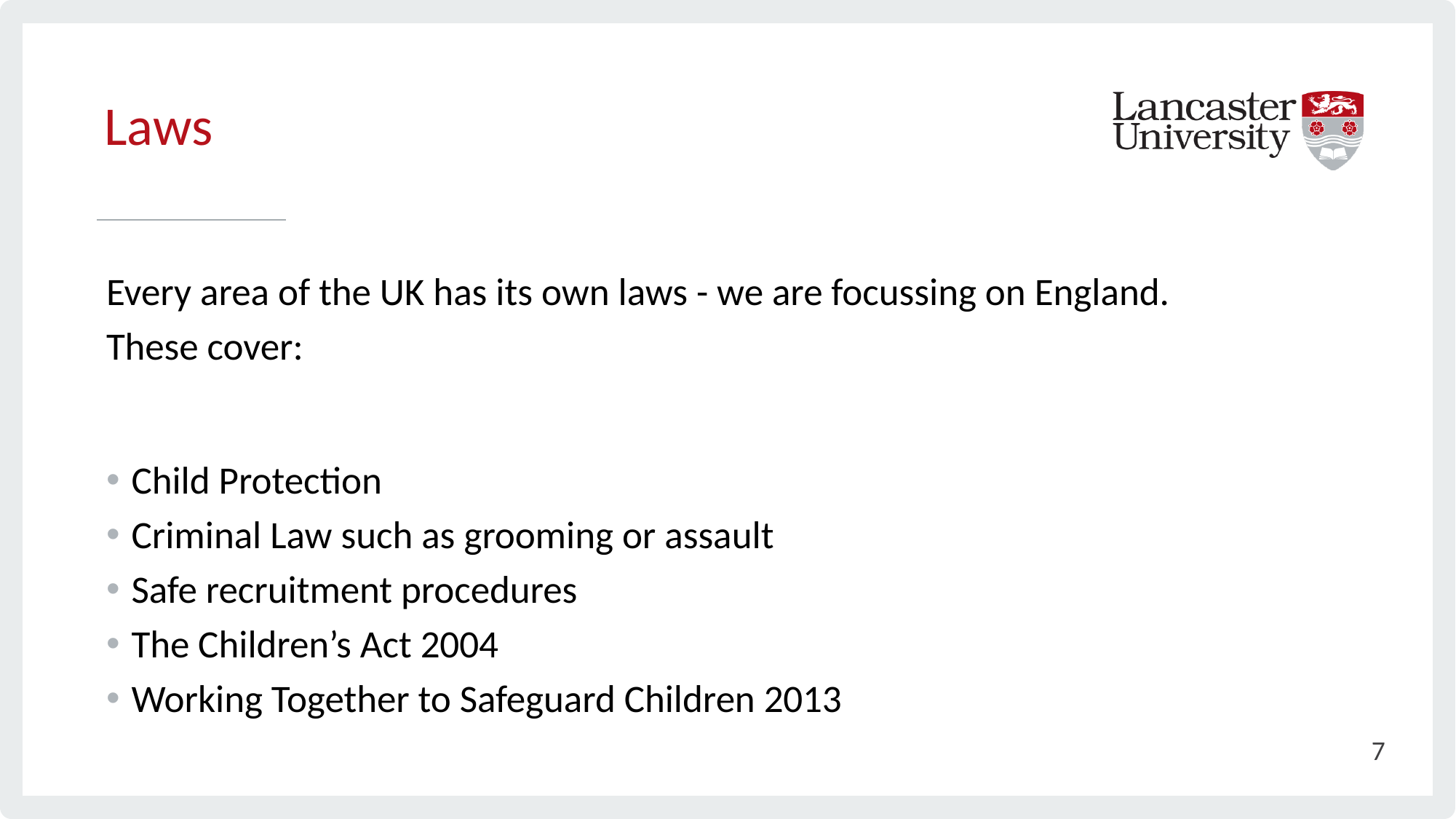

# Laws
Every area of the UK has its own laws - we are focussing on England.
These cover:

	Child Protection
	Criminal Law such as grooming or assault
	Safe recruitment procedures
	The Children’s Act 2004
	Working Together to Safeguard Children 2013

7